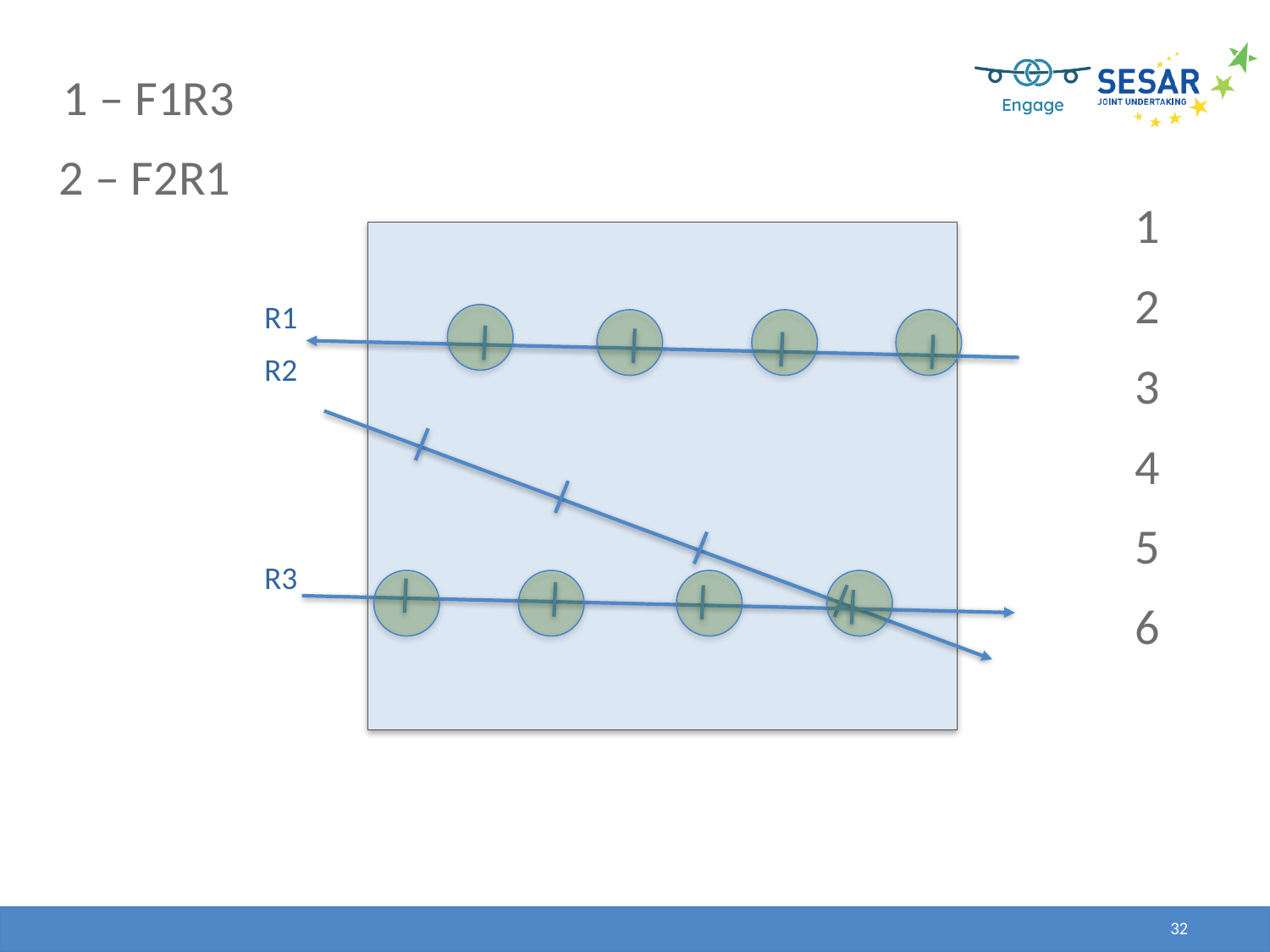

|  |  |
| --- | --- |
1 – F1R3
2 – F2R1
1

R1
R2
R3
2

3
4
5

6
32